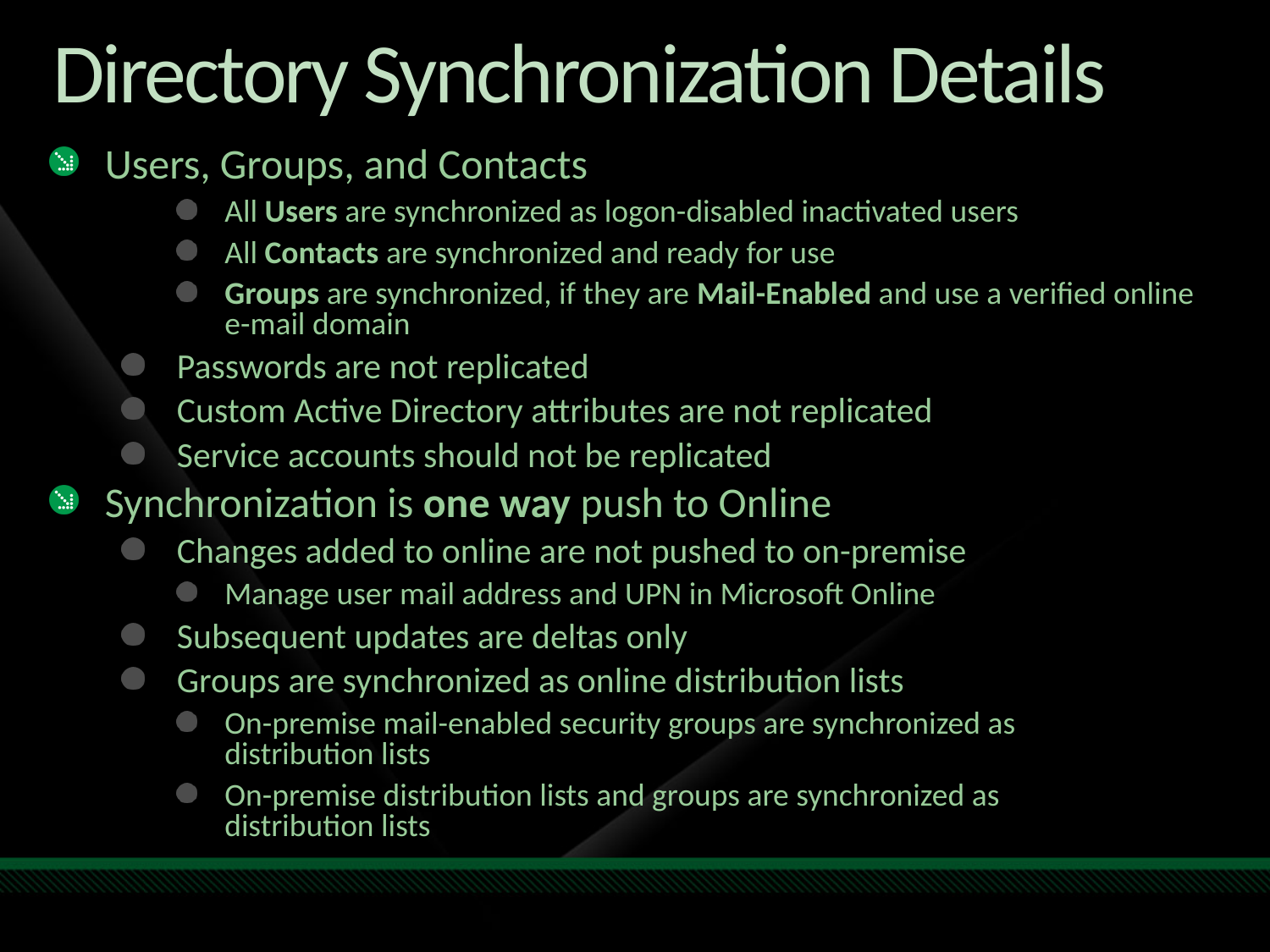

# Directory Synchronization Details
Users, Groups, and Contacts
All Users are synchronized as logon-disabled inactivated users
All Contacts are synchronized and ready for use
Groups are synchronized, if they are Mail-Enabled and use a verified online e-mail domain
Passwords are not replicated
Custom Active Directory attributes are not replicated
Service accounts should not be replicated
Synchronization is one way push to Online
Changes added to online are not pushed to on-premise
Manage user mail address and UPN in Microsoft Online
Subsequent updates are deltas only
Groups are synchronized as online distribution lists
On-premise mail-enabled security groups are synchronized as
distribution lists
On-premise distribution lists and groups are synchronized as
distribution lists